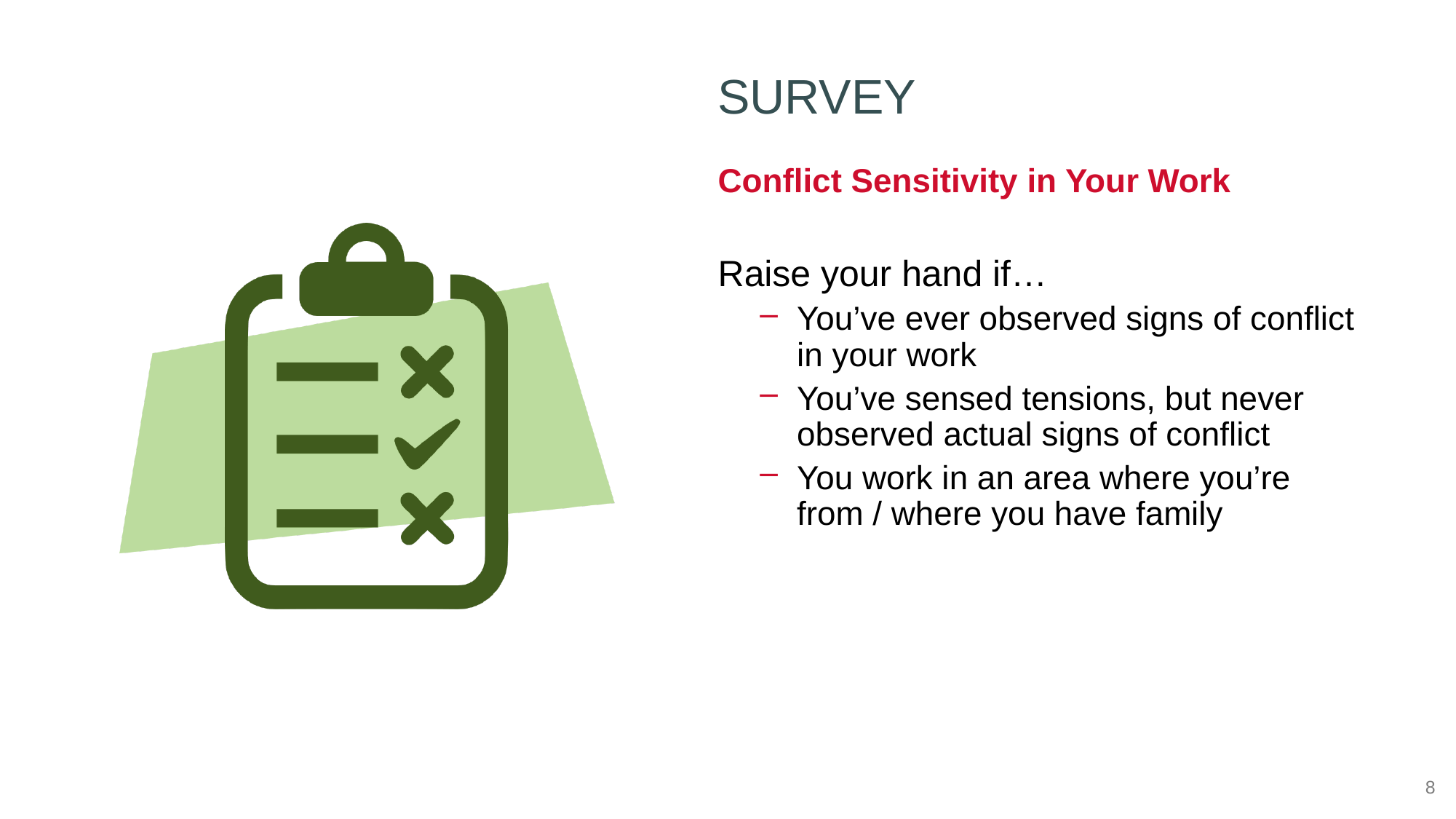

Conflict Sensitivity in Your Work
Raise your hand if…
You’ve ever observed signs of conflict in your work
You’ve sensed tensions, but never observed actual signs of conflict
You work in an area where you’re from / where you have family

8